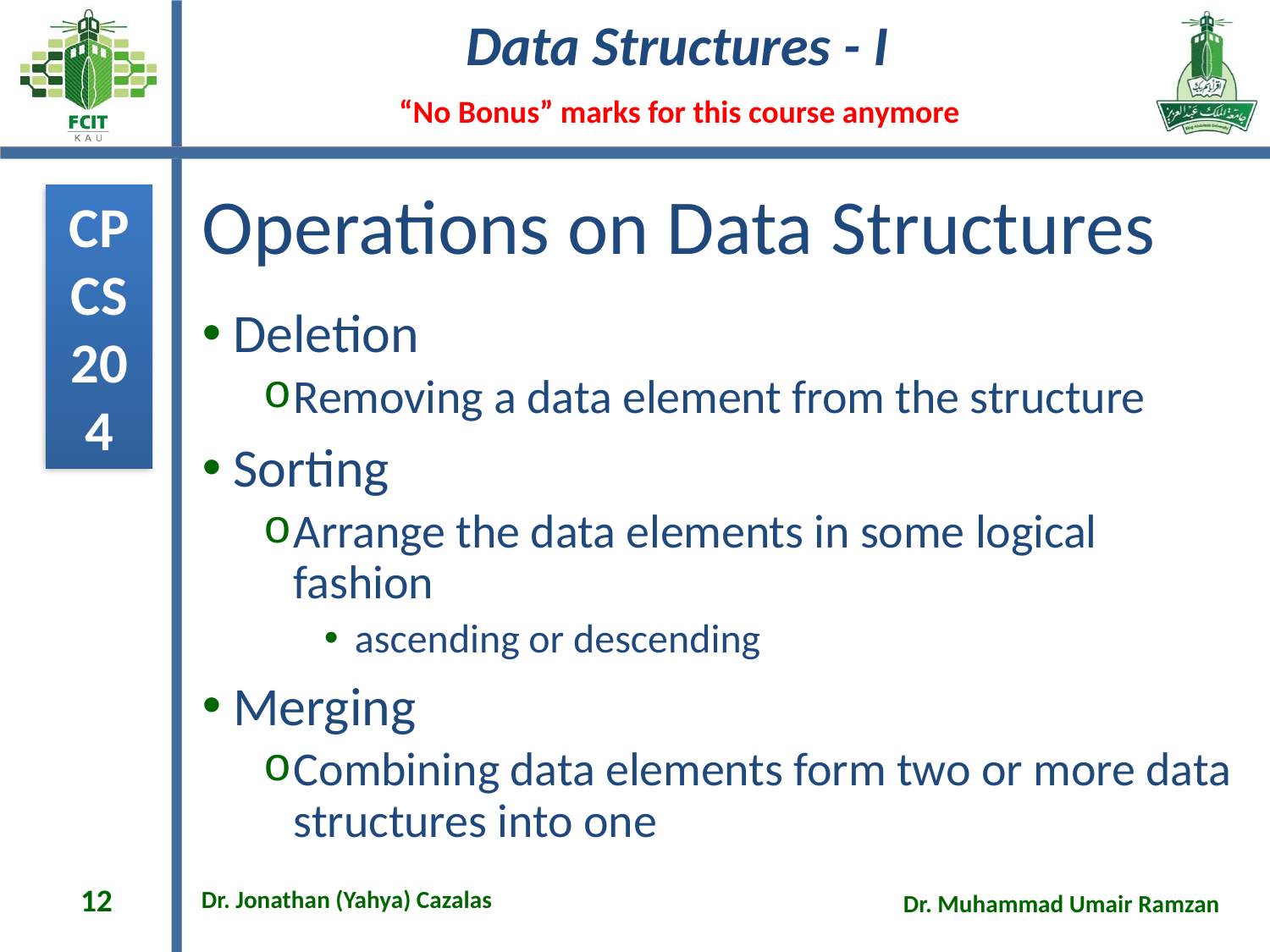

# Operations on Data Structures
Deletion
Removing a data element from the structure
Sorting
Arrange the data elements in some logical fashion
ascending or descending
Merging
Combining data elements form two or more data structures into one

12